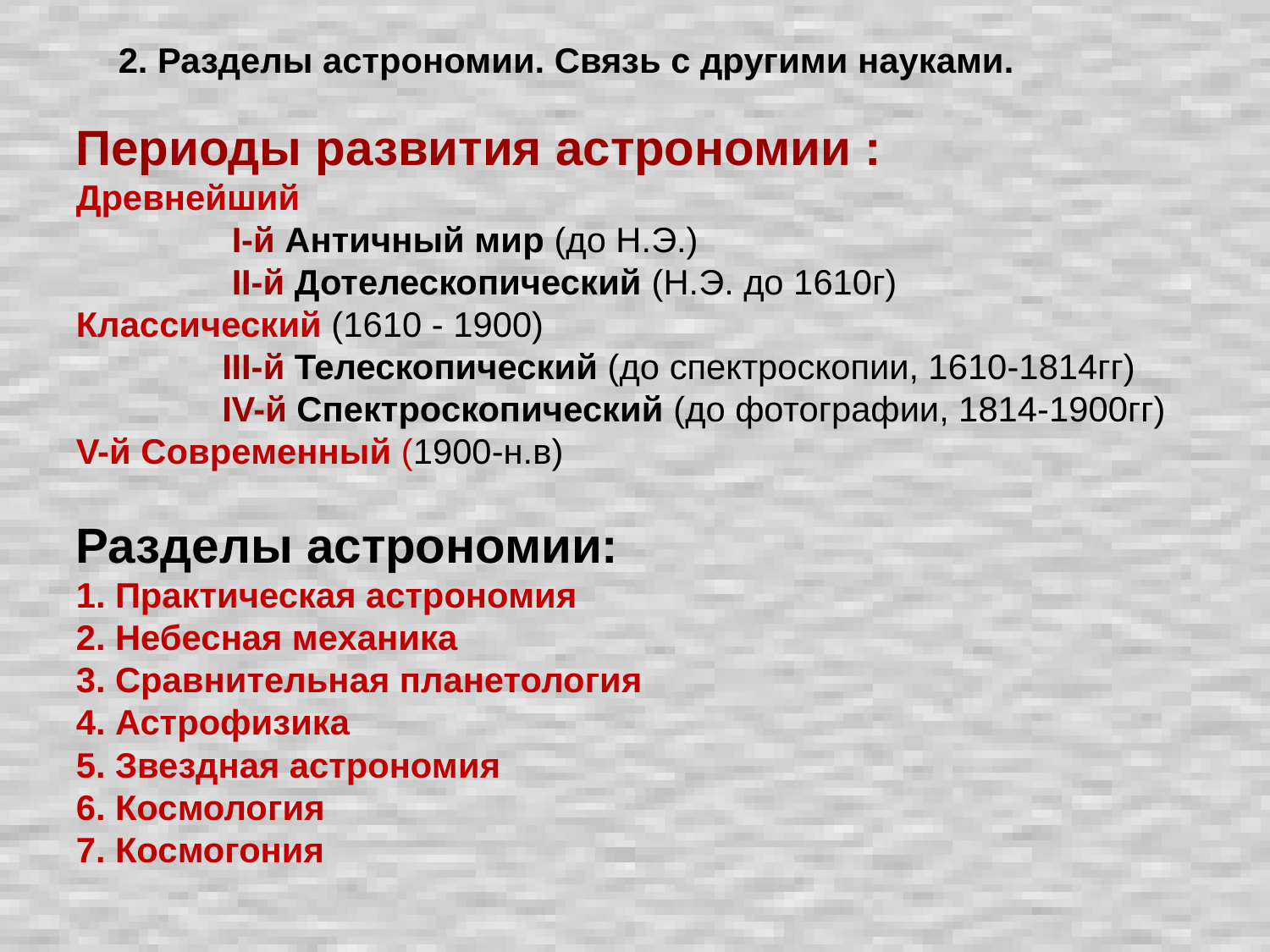

2. Разделы астрономии. Связь с другими науками.

Периоды развития астрономии :
Древнейший
                I-й Античный мир (до Н.Э.)
                II-й Дотелескопический (Н.Э. до 1610г)
Классический (1610 - 1900)
               III-й Телескопический (до спектроскопии, 1610-1814гг)
               IV-й Спектроскопический (до фотографии, 1814-1900гг)
V-й Современный (1900-н.в)

Разделы астрономии:
1. Практическая астрономия
2. Небесная механика
3. Сравнительная планетология
4. Астрофизика
5. Звездная астрономия
6. Космология
7. Космогония